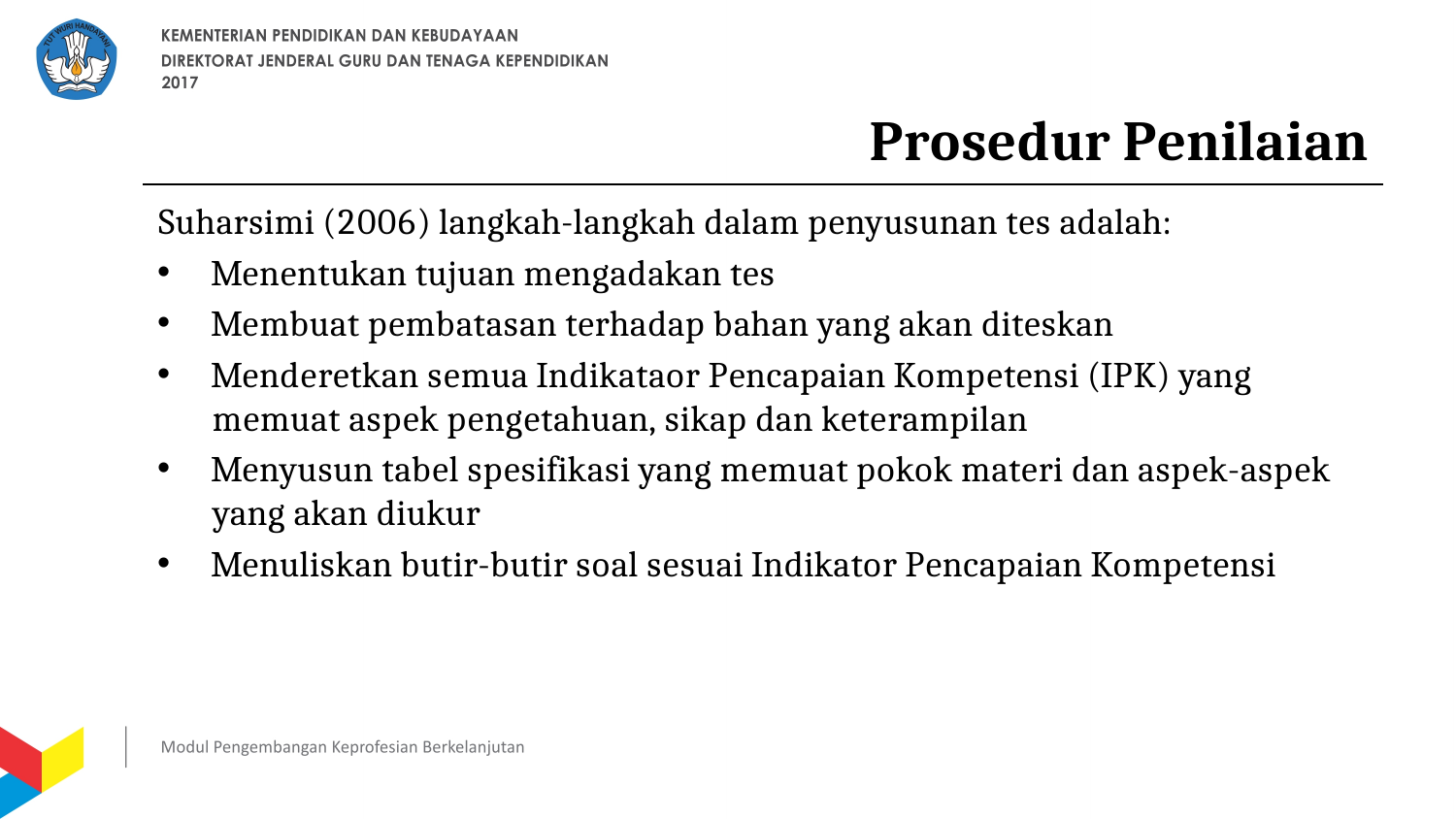

# Prosedur Penilaian
Suharsimi (2006) langkah-langkah dalam penyusunan tes adalah:
Menentukan tujuan mengadakan tes
Membuat pembatasan terhadap bahan yang akan diteskan
Menderetkan semua Indikataor Pencapaian Kompetensi (IPK) yang memuat aspek pengetahuan, sikap dan keterampilan
Menyusun tabel spesifikasi yang memuat pokok materi dan aspek-aspek yang akan diukur
Menuliskan butir-butir soal sesuai Indikator Pencapaian Kompetensi